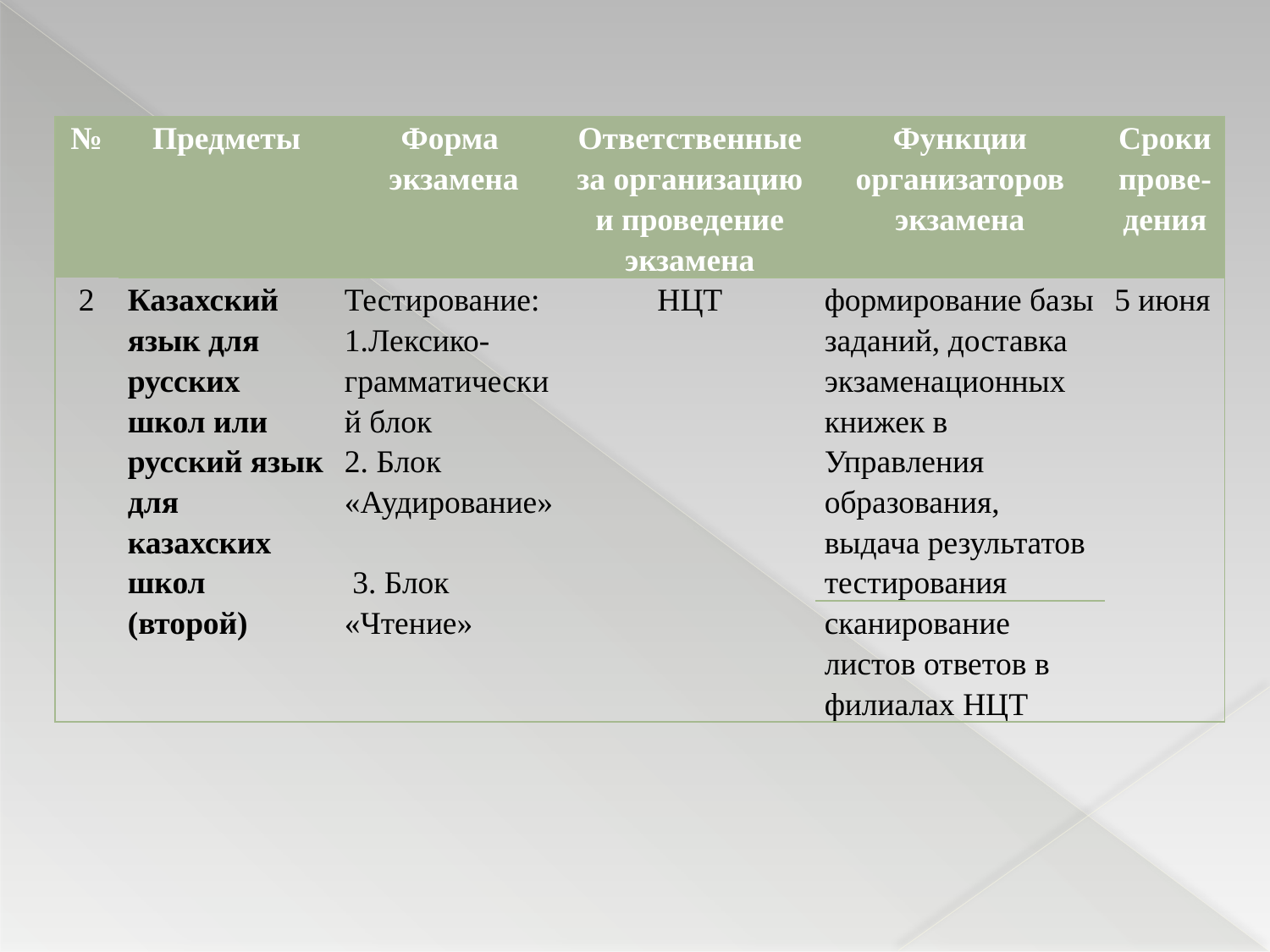

| № | Предметы | Форма экзамена | Ответственные за организацию и проведение экзамена | Функции организаторов экзамена | Сроки прове- дения |
| --- | --- | --- | --- | --- | --- |
| 2 | Казахский язык для русских школ или русский язык для казахских школ (второй) | Тестирование: 1.Лексико-грамматический блок 2. Блок «Аудирование» 3. Блок «Чтение» | НЦТ | формирование базы заданий, доставка экзаменационных книжек в Управления образования, выдача результатов тестирования | 5 июня |
|  |  |  |  | сканирование листов ответов в филиалах НЦТ |  |